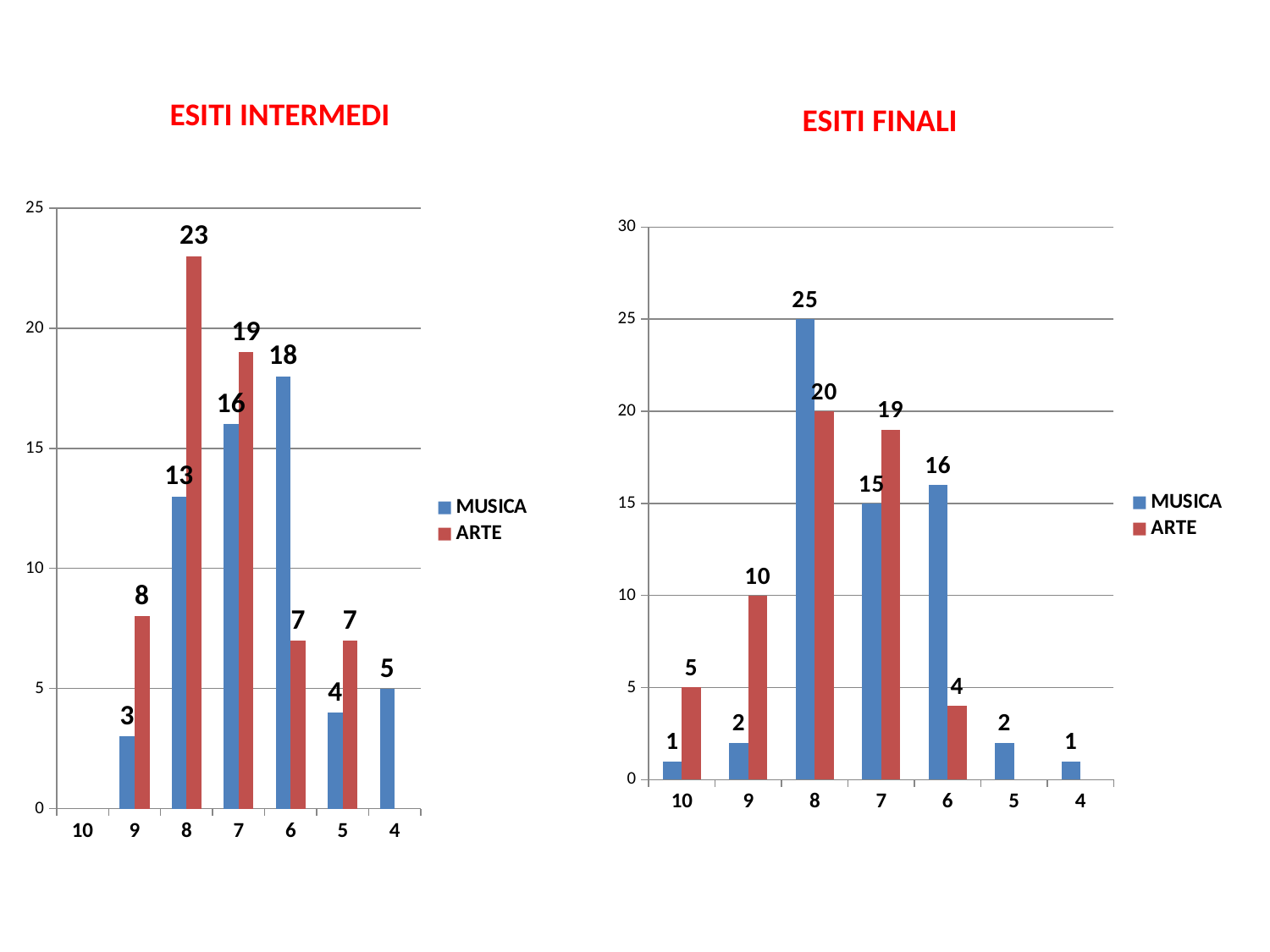

ESITI INTERMEDI
ESITI FINALI

### Chart

| Category | MUSICA | ARTE |
|---|---|---|
| 10 | None | None |
| 9 | 3.0 | 8.0 |
| 8 | 13.0 | 23.0 |
| 7 | 16.0 | 19.0 |
| 6 | 18.0 | 7.0 |
| 5 | 4.0 | 7.0 |
| 4 | 5.0 | None |

### Chart

| Category | MUSICA | ARTE |
|---|---|---|
| 10 | 1.0 | 5.0 |
| 9 | 2.0 | 10.0 |
| 8 | 25.0 | 20.0 |
| 7 | 15.0 | 19.0 |
| 6 | 16.0 | 4.0 |
| 5 | 2.0 | None |
| 4 | 1.0 | None |